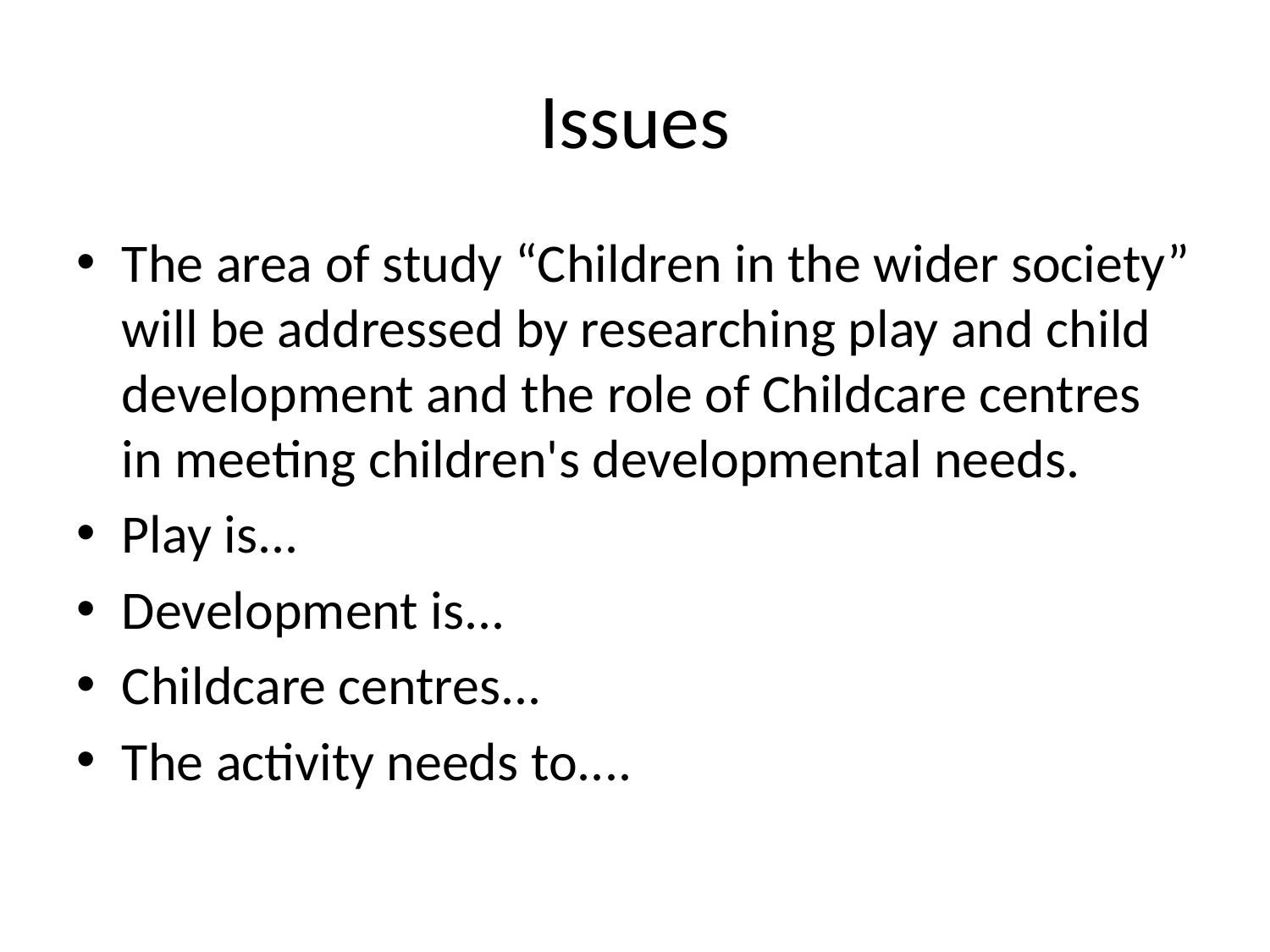

# Issues
The area of study “Children in the wider society” will be addressed by researching play and child development and the role of Childcare centres in meeting children's developmental needs.
Play is...
Development is...
Childcare centres...
The activity needs to....